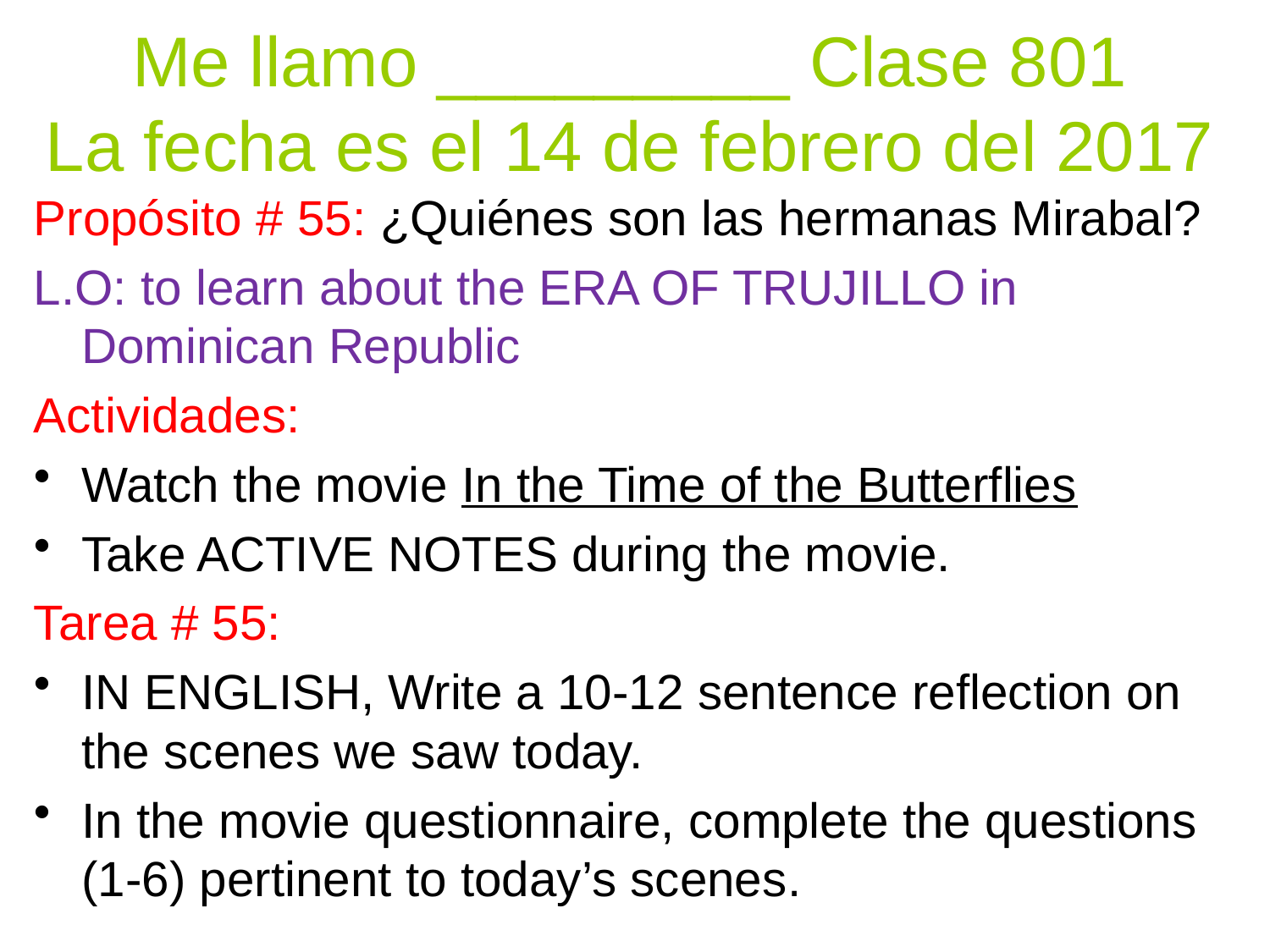

# Me llamo _________ Clase 801 La fecha es el 14 de febrero del 2017
Propósito # 55: ¿Quiénes son las hermanas Mirabal?
L.O: to learn about the ERA OF TRUJILLO in Dominican Republic
Actividades:
Watch the movie In the Time of the Butterflies
Take ACTIVE NOTES during the movie.
Tarea # 55:
IN ENGLISH, Write a 10-12 sentence reflection on the scenes we saw today.
In the movie questionnaire, complete the questions (1-6) pertinent to today’s scenes.